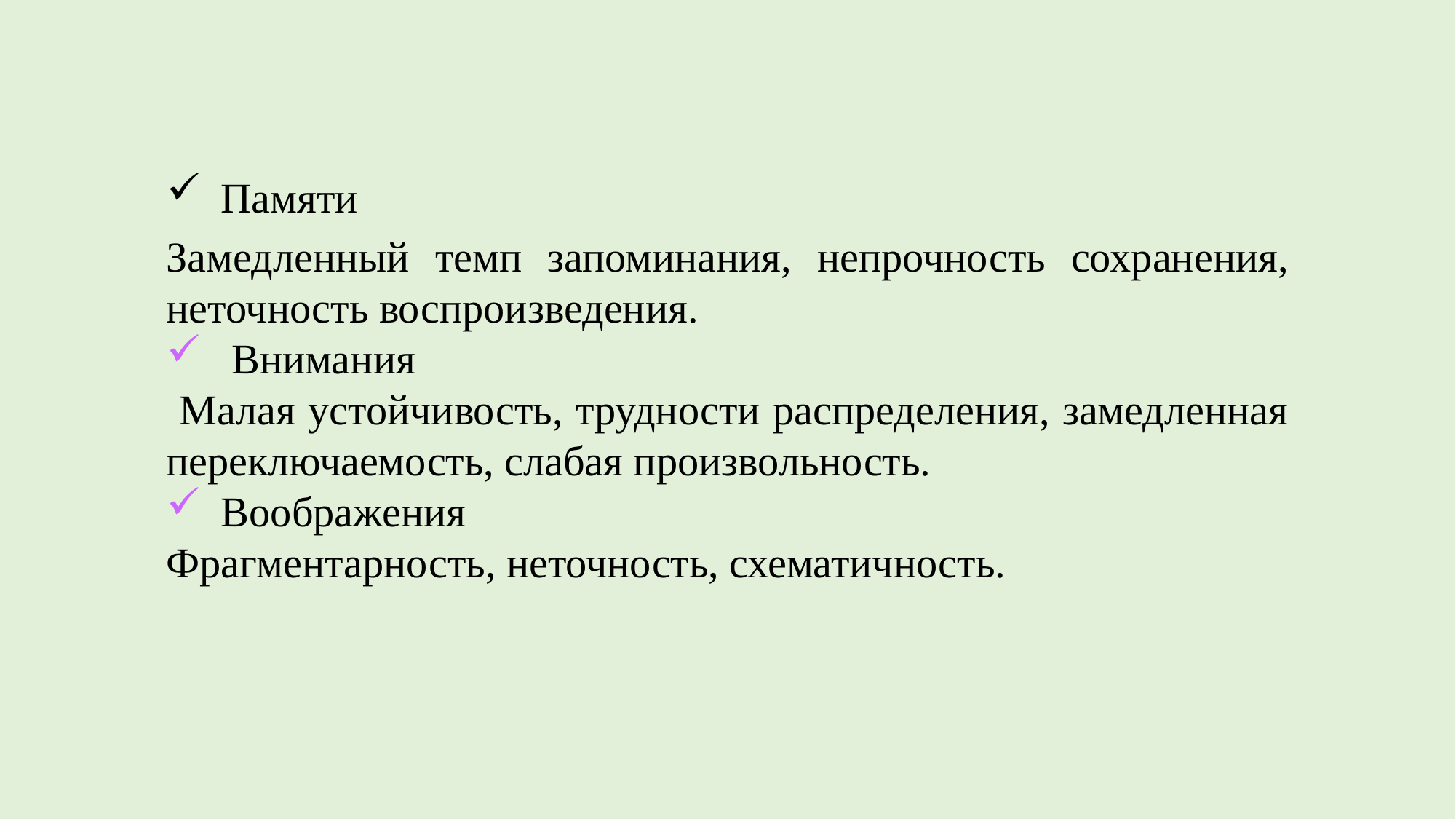

Памяти
Замедленный темп запоминания, непрочность сохранения, неточность воспроизведения.
 Внимания
 Малая устойчивость, трудности распределения, замедленная переключаемость, слабая произвольность.
Воображения
Фрагментарность, неточность, схематичность.